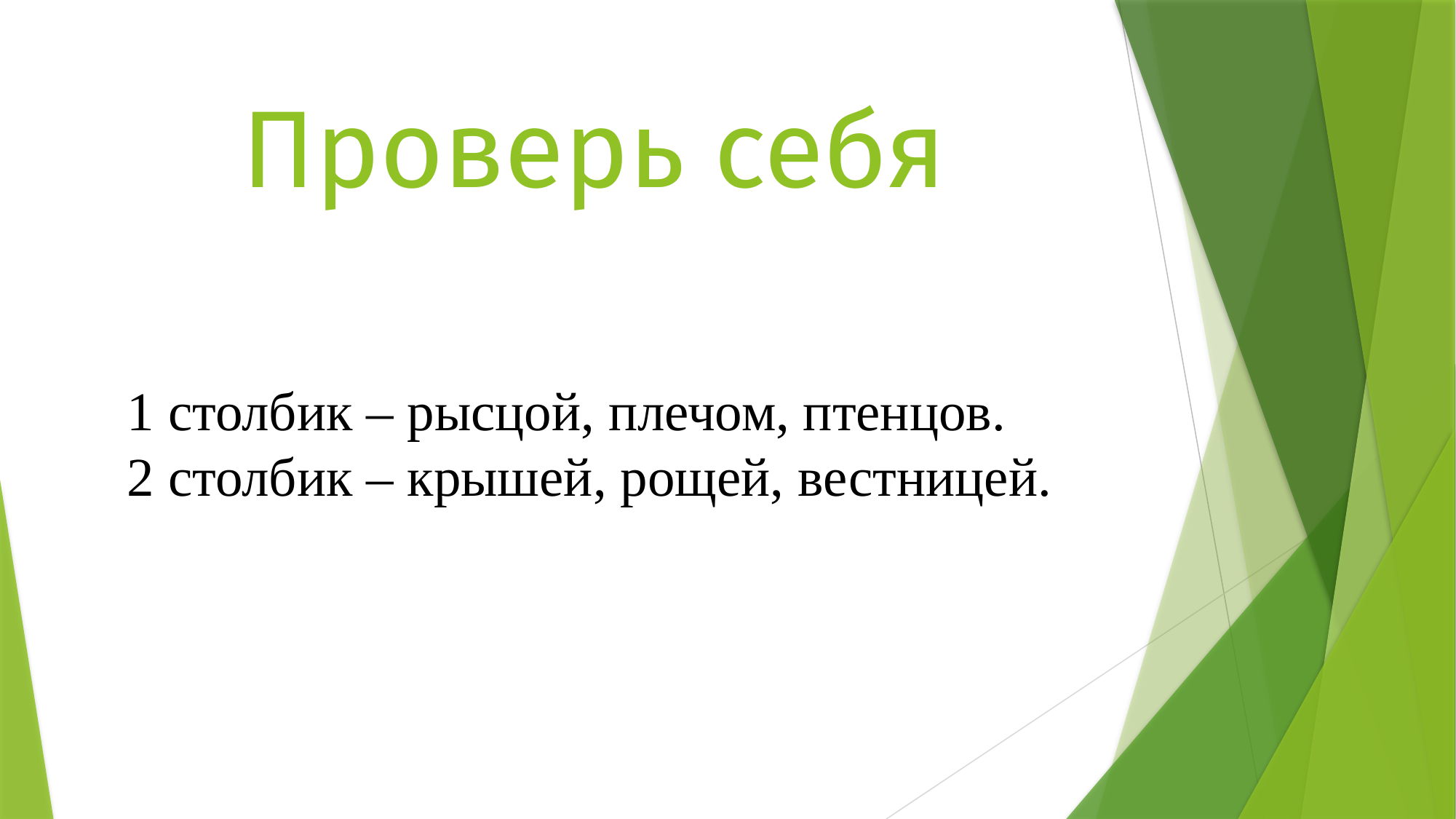

# Проверь себя

1 столбик – рысцой, плечом, птенцов.
2 столбик – крышей, рощей, вестницей.